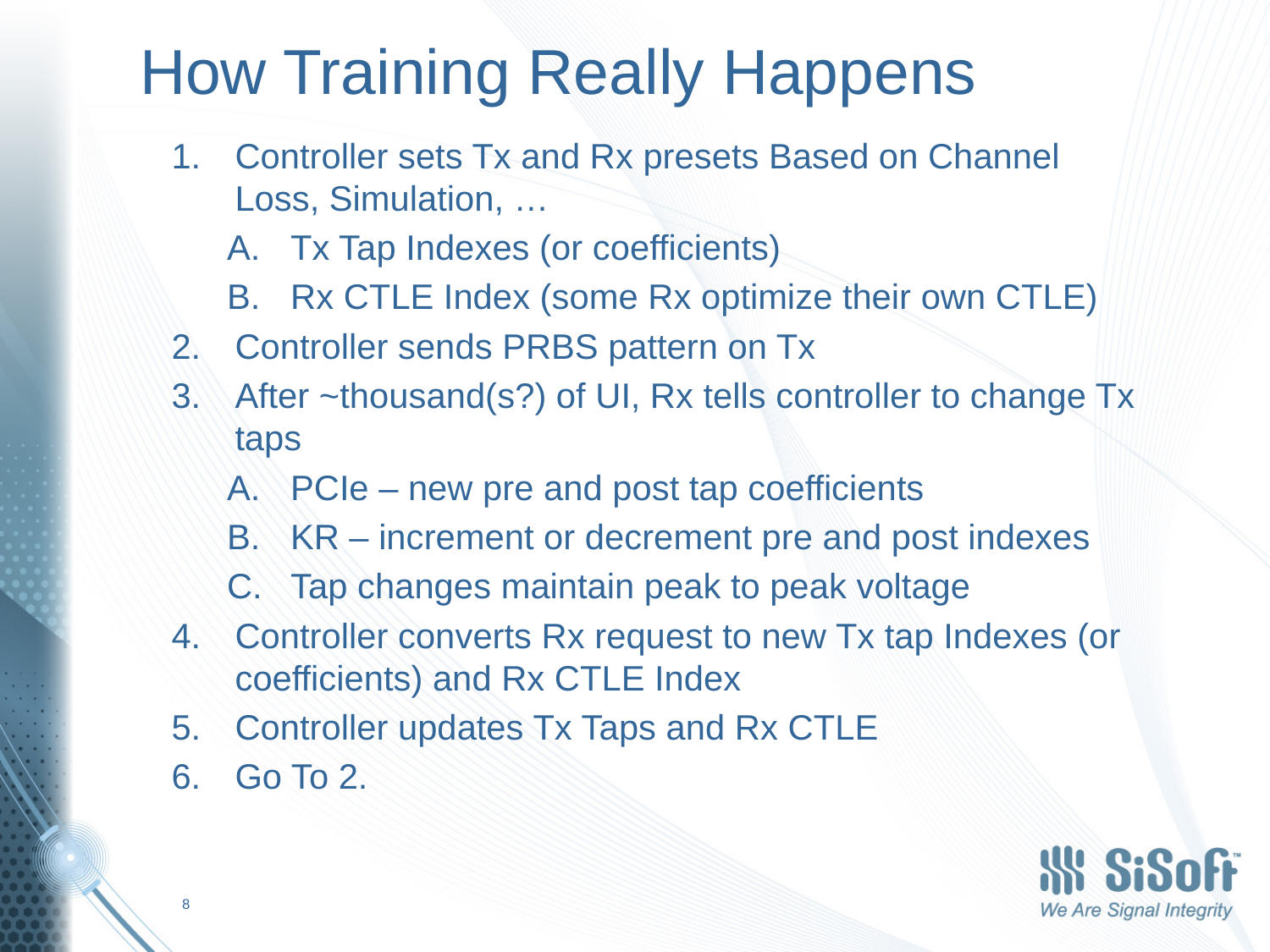

# How Training Really Happens
Controller sets Tx and Rx presets Based on Channel Loss, Simulation, …
Tx Tap Indexes (or coefficients)
Rx CTLE Index (some Rx optimize their own CTLE)
Controller sends PRBS pattern on Tx
After ~thousand(s?) of UI, Rx tells controller to change Tx taps
PCIe – new pre and post tap coefficients
KR – increment or decrement pre and post indexes
Tap changes maintain peak to peak voltage
Controller converts Rx request to new Tx tap Indexes (or coefficients) and Rx CTLE Index
Controller updates Tx Taps and Rx CTLE
Go To 2.

8